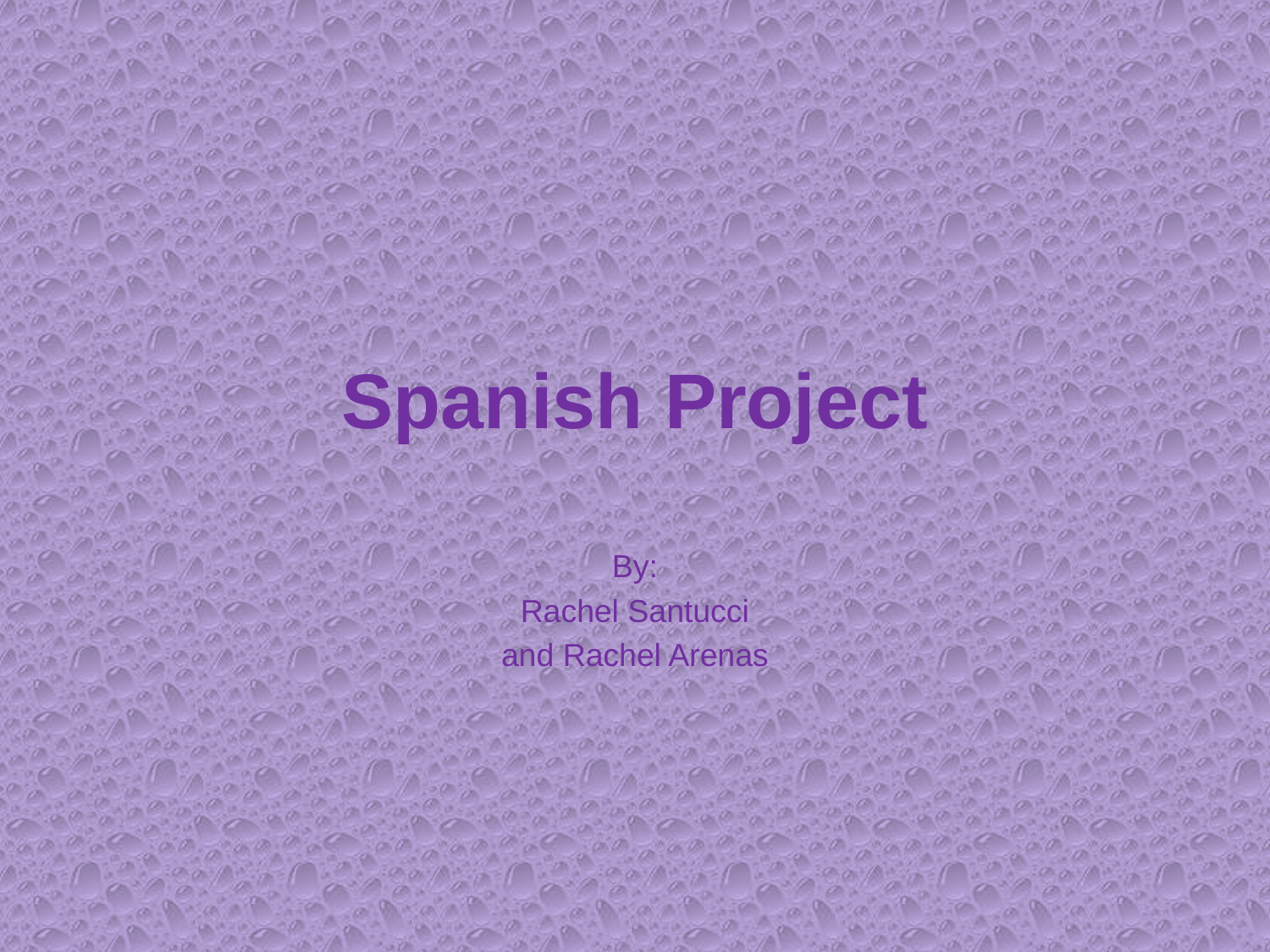

# Spanish Project
By:
Rachel Santucci
and Rachel Arenas